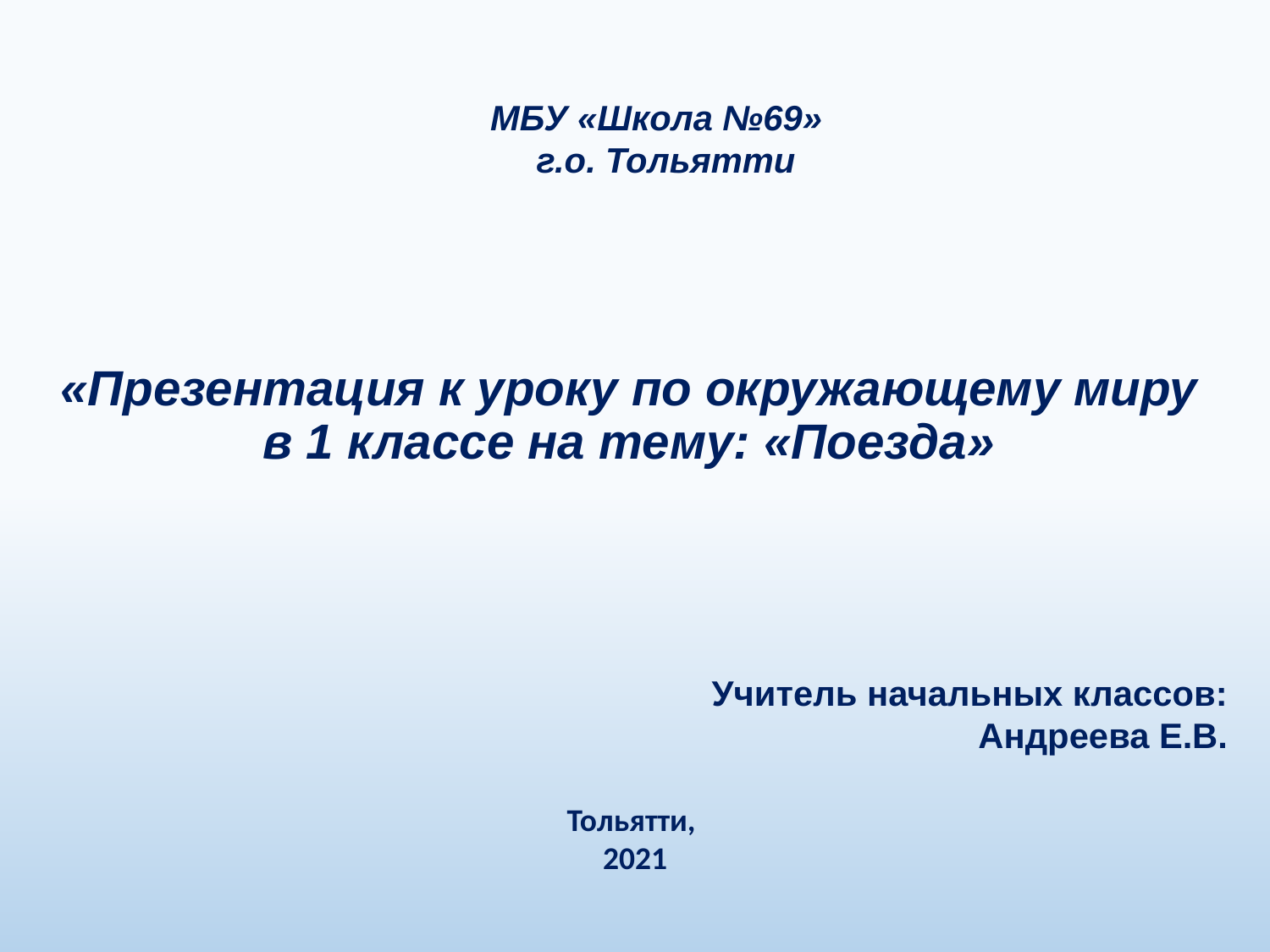

МБУ «Школа №69»
г.о. Тольятти

# «Презентация к уроку по окружающему миру в 1 классе на тему: «Поезда»

Учитель начальных классов: Андреева Е.В.
Тольятти,
2021